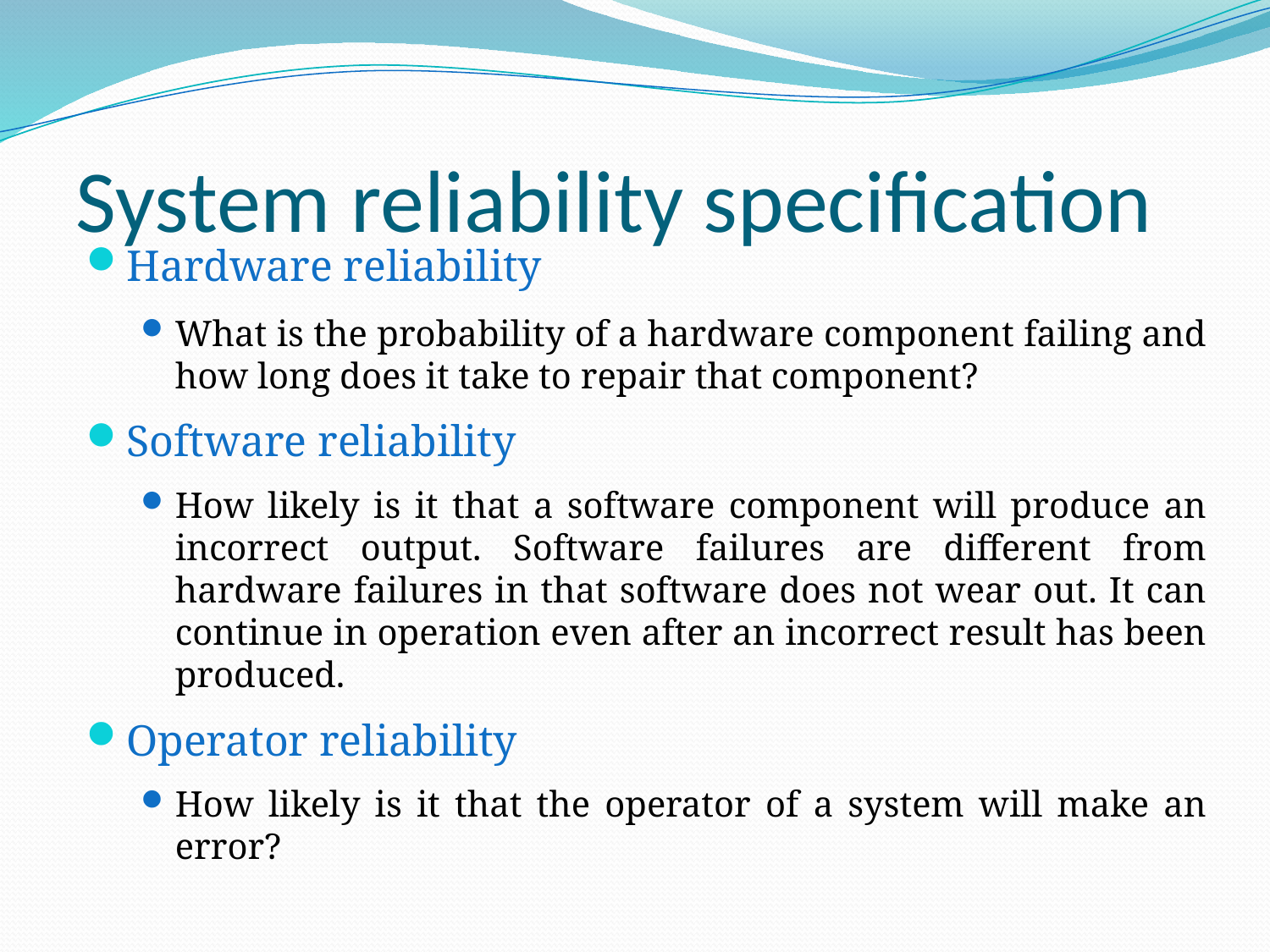

# System reliability specification
Hardware reliability
What is the probability of a hardware component failing and how long does it take to repair that component?
Software reliability
How likely is it that a software component will produce an incorrect output. Software failures are different from hardware failures in that software does not wear out. It can continue in operation even after an incorrect result has been produced.
Operator reliability
How likely is it that the operator of a system will make an error?